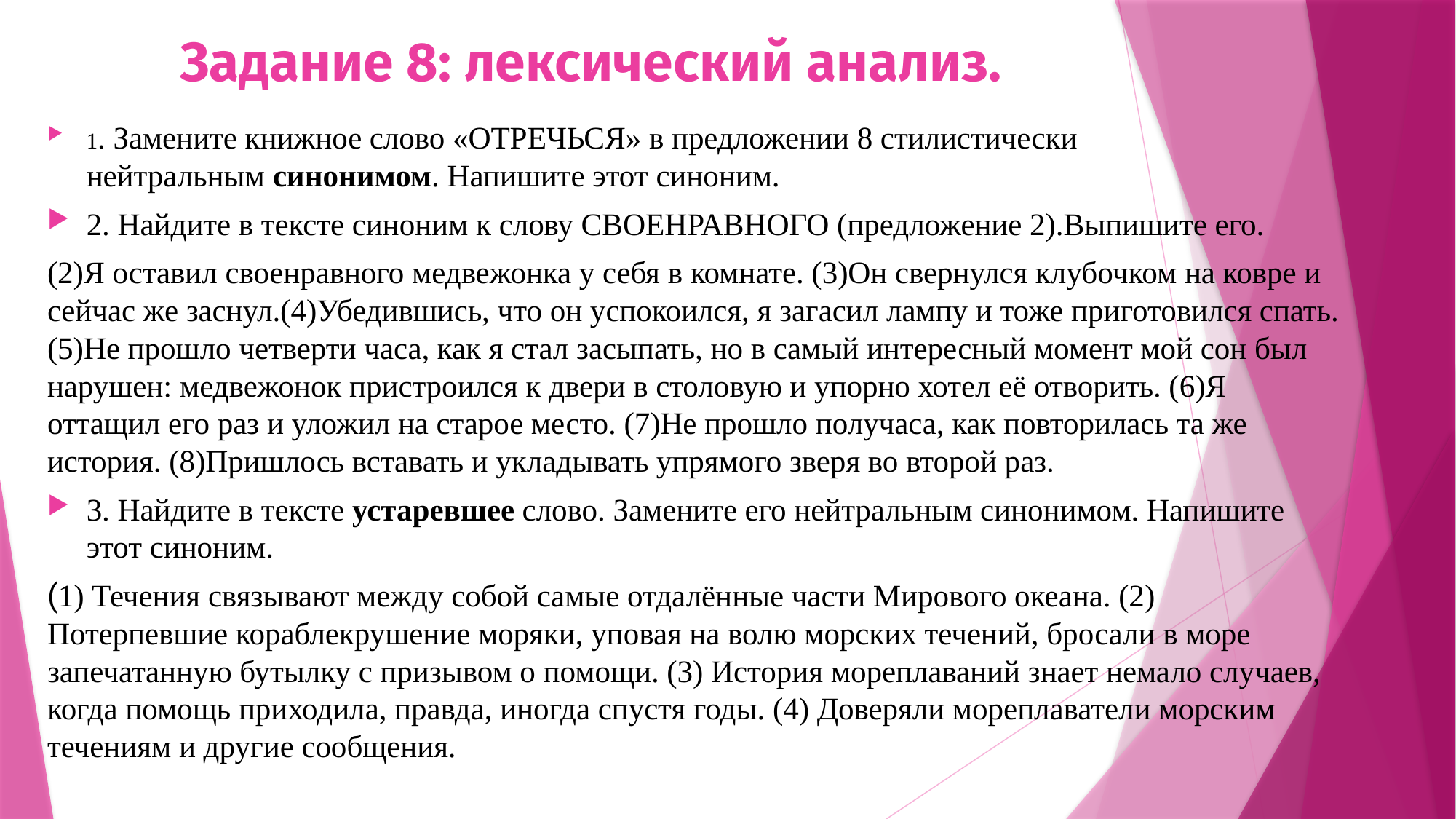

# Задание 8: лексический анализ.
1. Замените книжное слово «ОТРЕЧЬСЯ» в предложении 8 стилистически нейтральным синонимом. Напишите этот синоним.
2. Найдите в тексте синоним к слову СВОЕНРАВНОГО (предложение 2).Выпишите его.
(2)Я оставил своенравного медвежонка у себя в комнате. (3)Он свернулся клубочком на ковре и сейчас же заснул.(4)Убедившись, что он успокоился, я загасил лампу и тоже приготовился спать. (5)Не прошло четверти часа, как я стал засыпать, но в самый интересный момент мой сон был нарушен: медвежонок пристроился к двери в столовую и упорно хотел её отворить. (6)Я оттащил его раз и уложил на старое место. (7)Не прошло получаса, как повторилась та же история. (8)Пришлось вставать и укладывать упрямого зверя во второй раз.
3. Найдите в тексте устаревшее слово. Замените его нейтральным синонимом. Напишите этот синоним.
(1) Течения связывают между собой самые отдалённые части Мирового океана. (2) Потерпевшие кораблекрушение моряки, уповая на волю морских течений, бросали в море запечатанную бутылку с призывом о помощи. (3) История мореплаваний знает немало случаев, когда помощь приходила, правда, иногда спустя годы. (4) Доверяли мореплаватели морским течениям и другие сообщения.